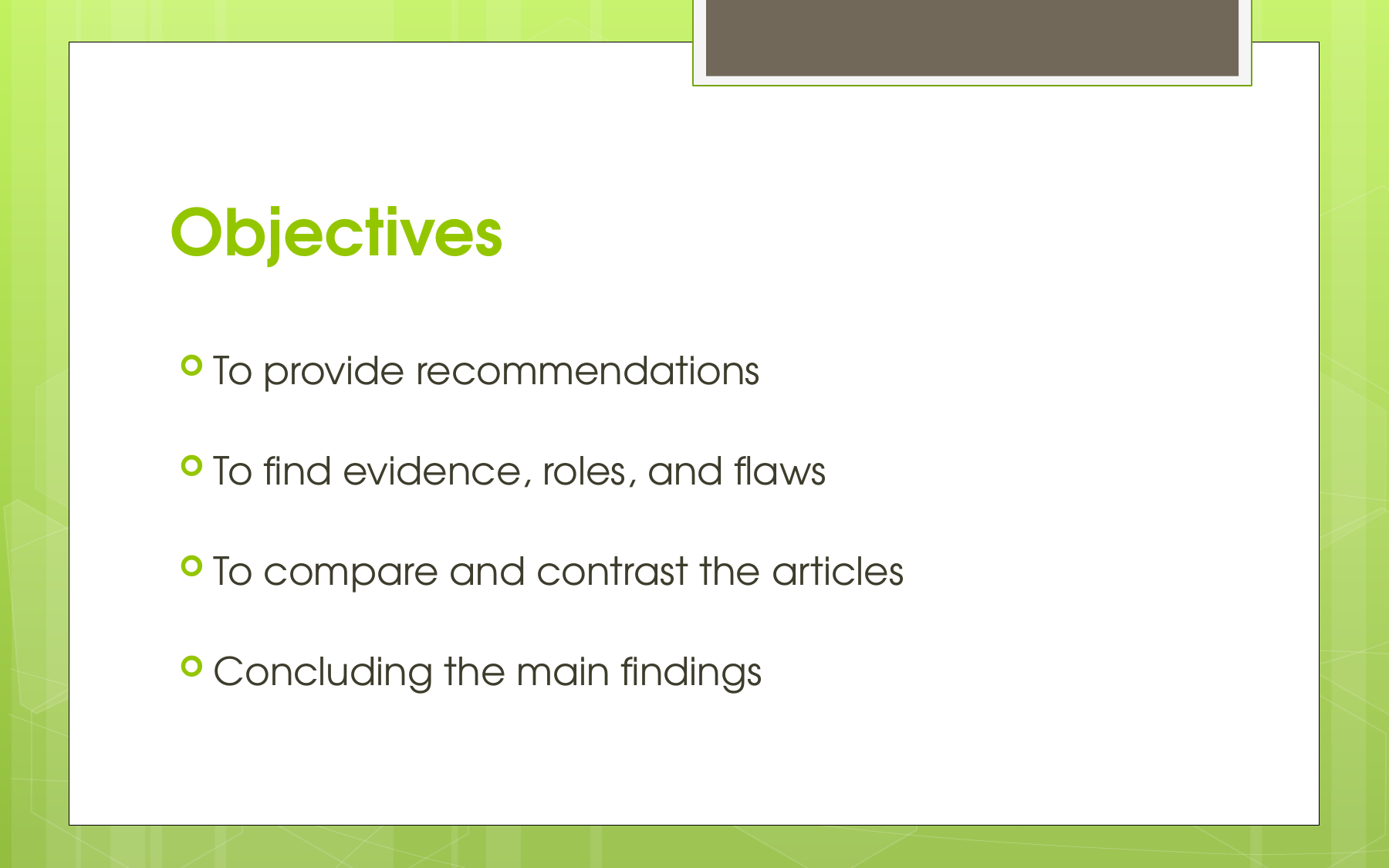

# Objectives
To provide recommendations
To find evidence, roles, and flaws
To compare and contrast the articles
Concluding the main findings